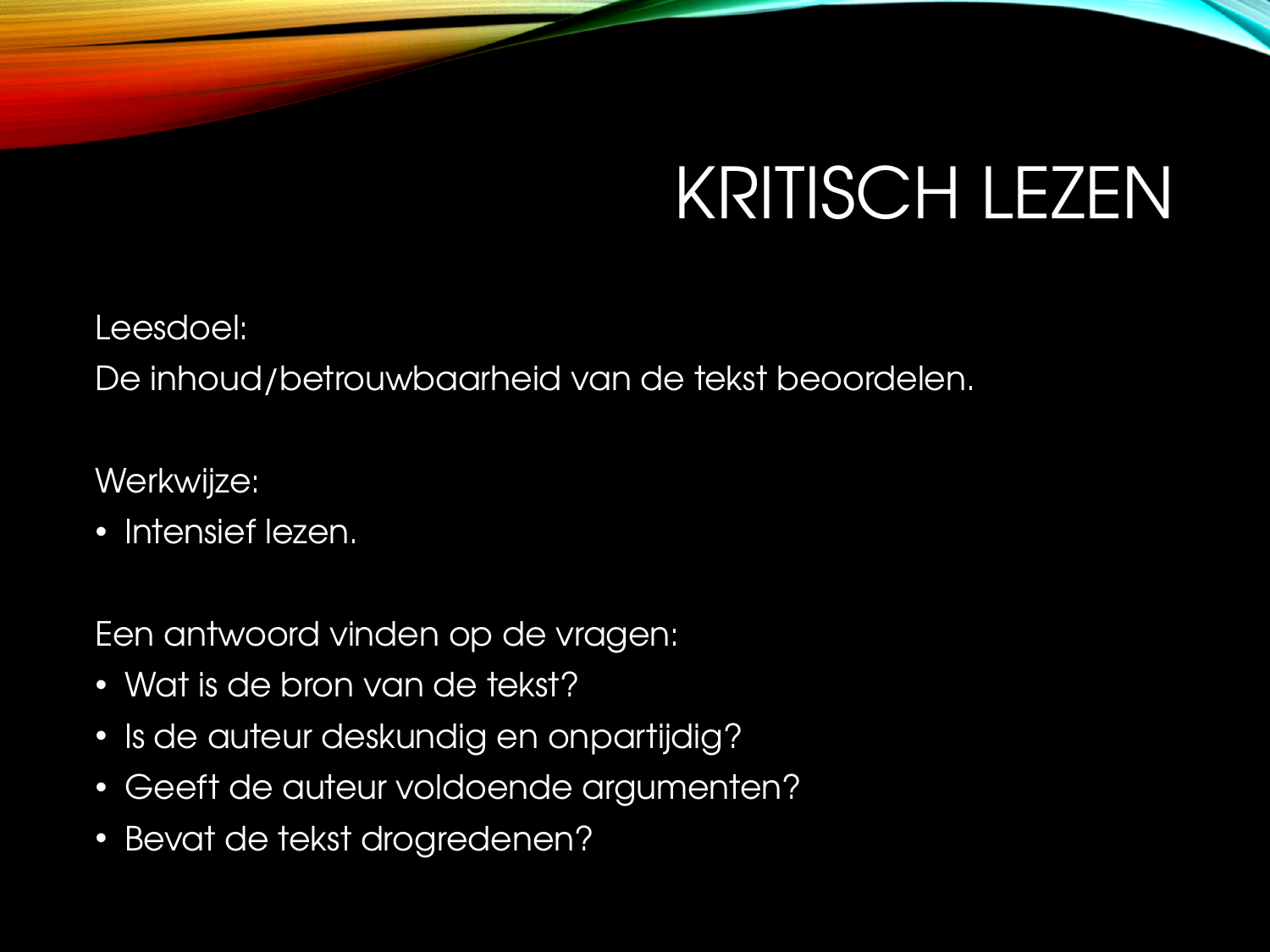

# Kritisch lezen
Leesdoel:
De inhoud/betrouwbaarheid van de tekst beoordelen.

Werkwijze:
Intensief lezen.

Een antwoord vinden op de vragen:
Wat is de bron van de tekst?
Is de auteur deskundig en onpartijdig?
Geeft de auteur voldoende argumenten?
Bevat de tekst drogredenen?